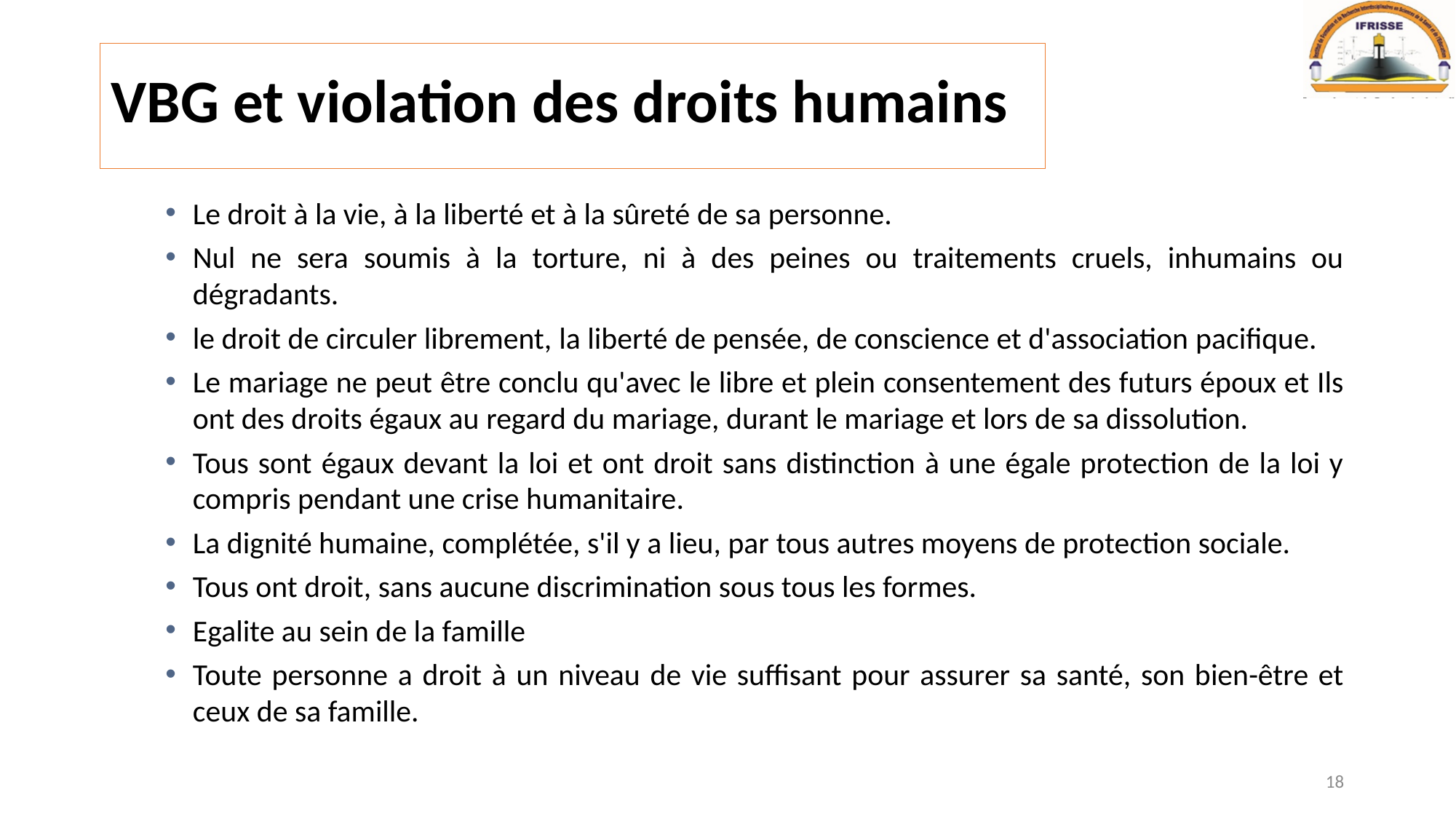

# VBG et violation des droits humains
Le droit à la vie, à la liberté et à la sûreté de sa personne.
Nul ne sera soumis à la torture, ni à des peines ou traitements cruels, inhumains ou dégradants.
le droit de circuler librement, la liberté de pensée, de conscience et d'association pacifique.
Le mariage ne peut être conclu qu'avec le libre et plein consentement des futurs époux et Ils ont des droits égaux au regard du mariage, durant le mariage et lors de sa dissolution.
Tous sont égaux devant la loi et ont droit sans distinction à une égale protection de la loi y compris pendant une crise humanitaire.
La dignité humaine, complétée, s'il y a lieu, par tous autres moyens de protection sociale.
Tous ont droit, sans aucune discrimination sous tous les formes.
Egalite au sein de la famille
Toute personne a droit à un niveau de vie suffisant pour assurer sa santé, son bien-être et ceux de sa famille.
18